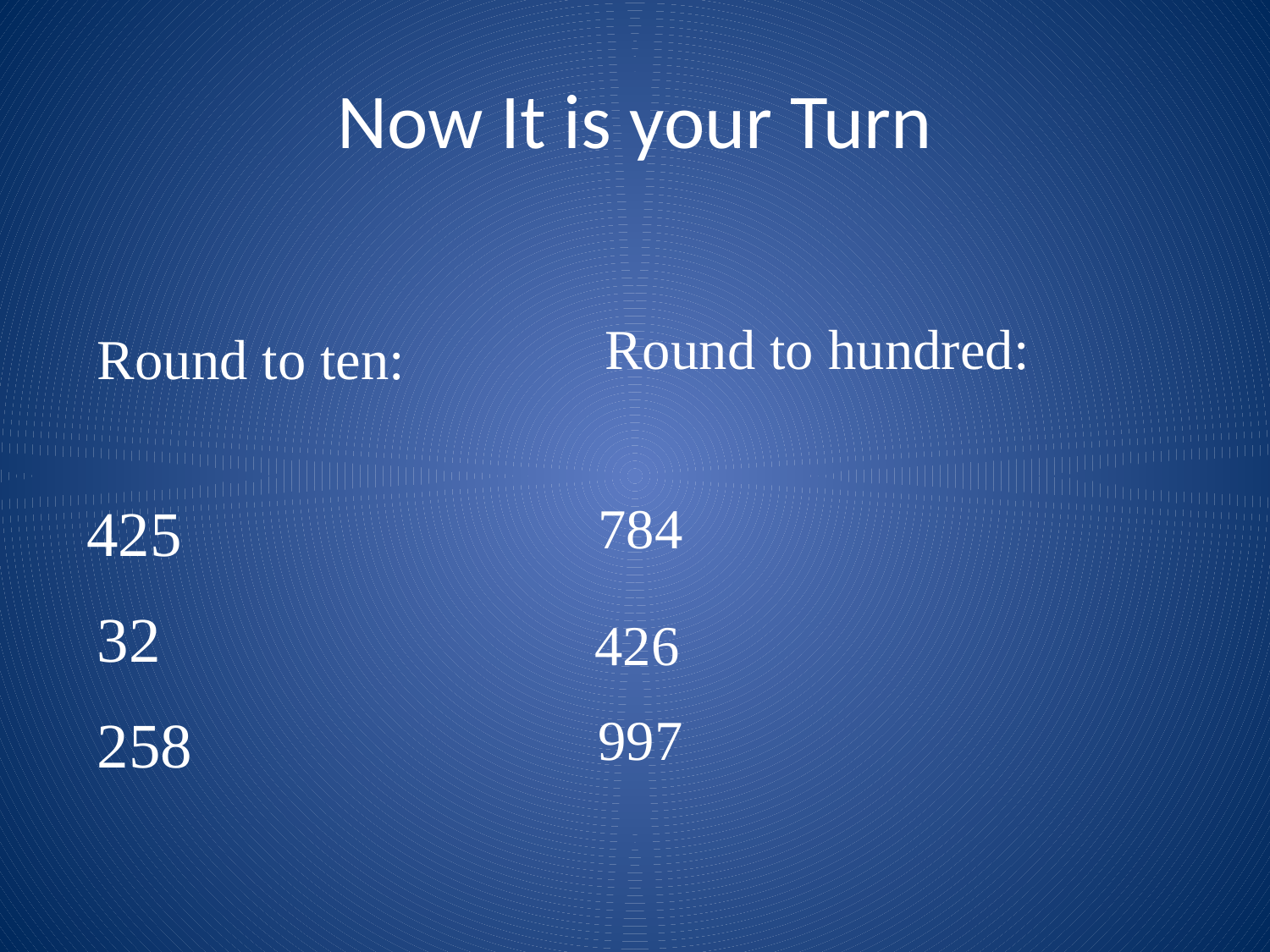

# Now It is your Turn
Round to hundred:
Round to ten:
425
 784
32
426
258
 997